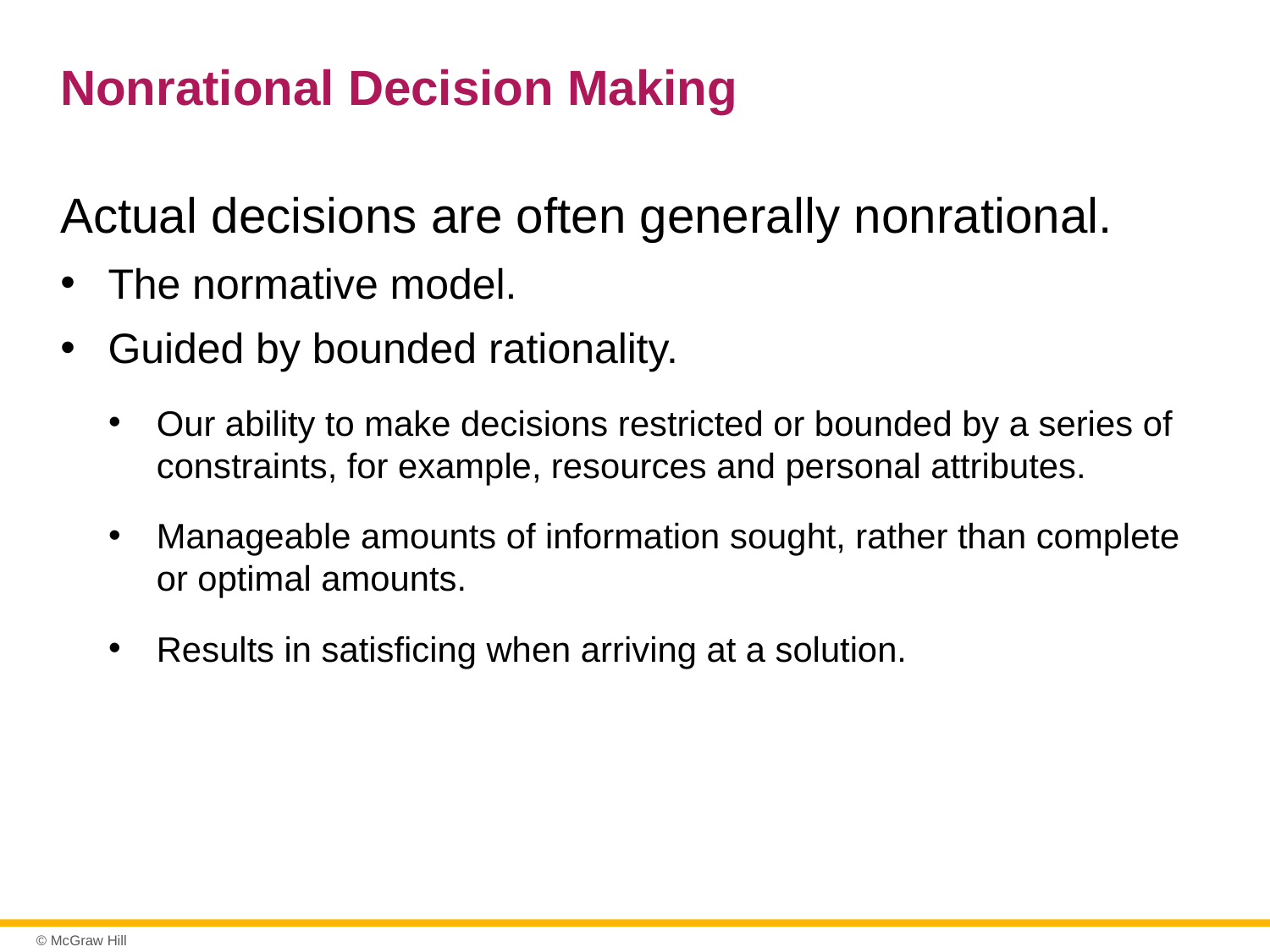

# Nonrational Decision Making
Actual decisions are often generally nonrational.
The normative model.
Guided by bounded rationality.
Our ability to make decisions restricted or bounded by a series of constraints, for example, resources and personal attributes.
Manageable amounts of information sought, rather than complete or optimal amounts.
Results in satisficing when arriving at a solution.